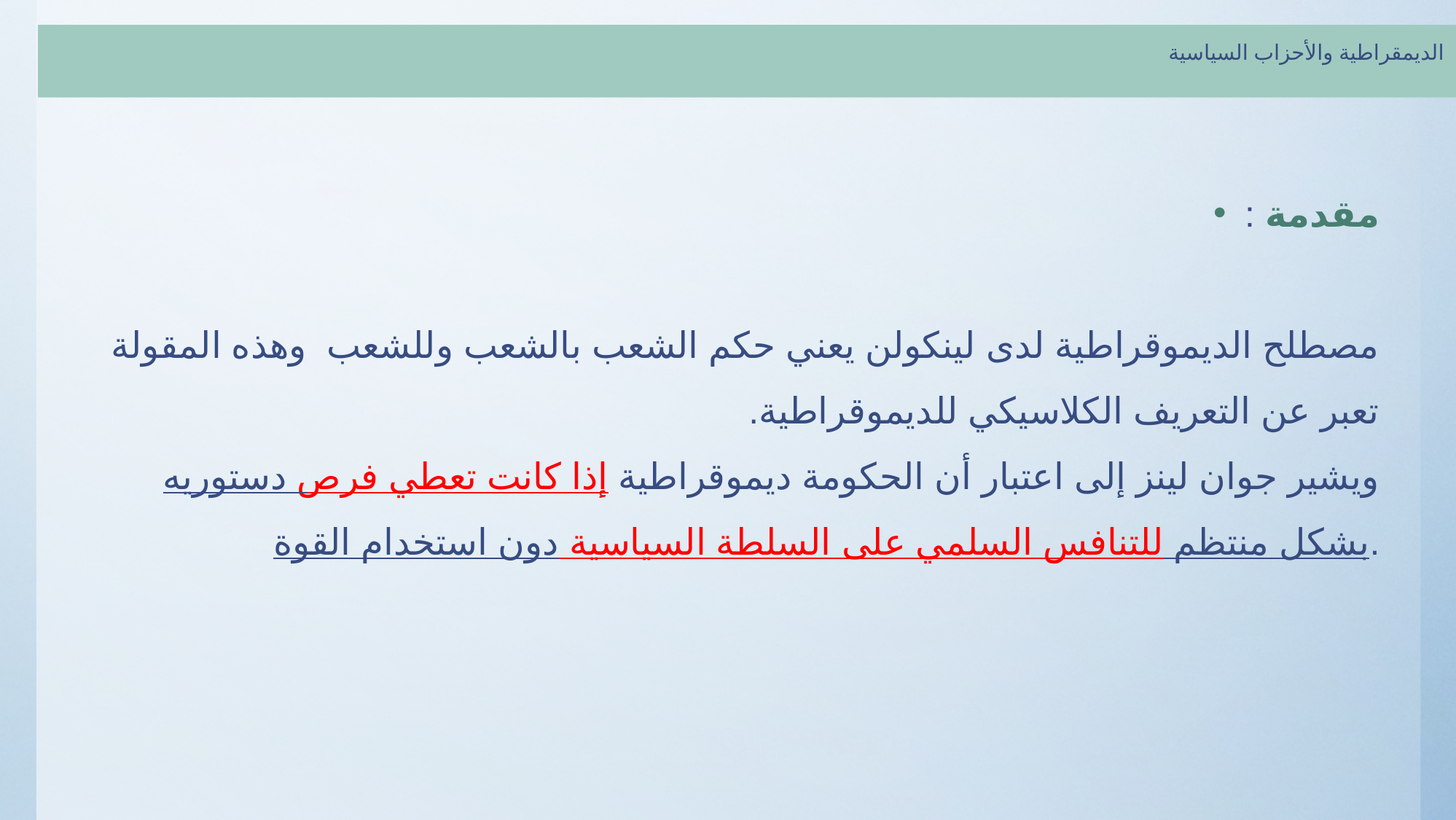

الديمقراطية والأحزاب السياسية
# مقدمة : مصطلح الديموقراطية لدى لينكولن يعني حكم الشعب بالشعب وللشعب  وهذه المقولة تعبر عن التعريف الكلاسيكي للديموقراطية. ويشير جوان لينز إلى اعتبار أن الحكومة ديموقراطية إذا كانت تعطي فرص دستوريه بشكل منتظم للتنافس السلمي على السلطة السياسية دون استخدام القوة.